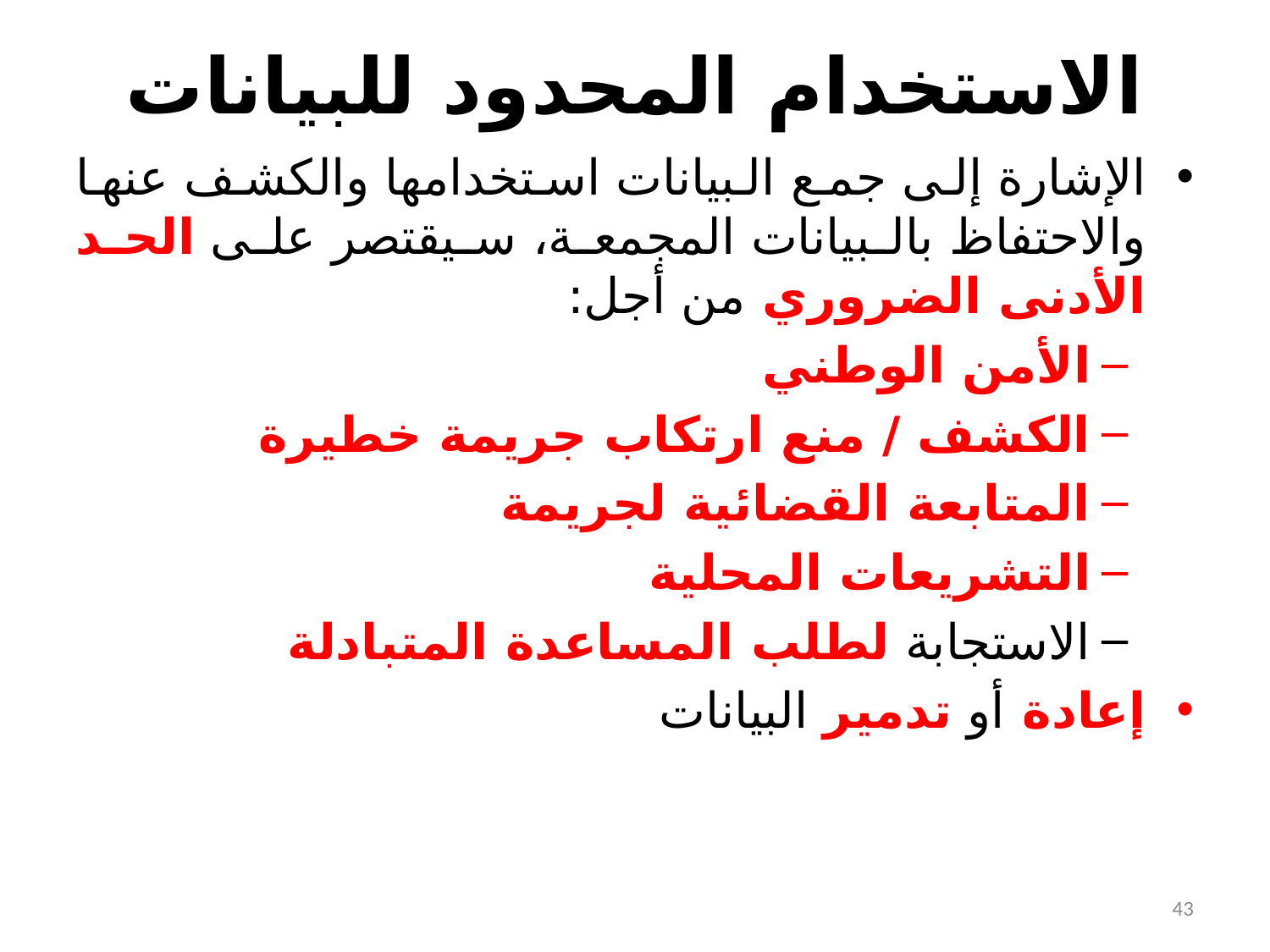

# الاستخدام المحدود للبيانات
الإشارة إلى جمع البيانات استخدامها والكشف عنها والاحتفاظ بالبيانات المجمعة، سيقتصر على الحد الأدنى الضروري من أجل:
الأمن الوطني
الكشف / منع ارتكاب جريمة خطيرة
المتابعة القضائية لجريمة
التشريعات المحلية
الاستجابة لطلب المساعدة المتبادلة
إعادة أو تدمير البيانات
43